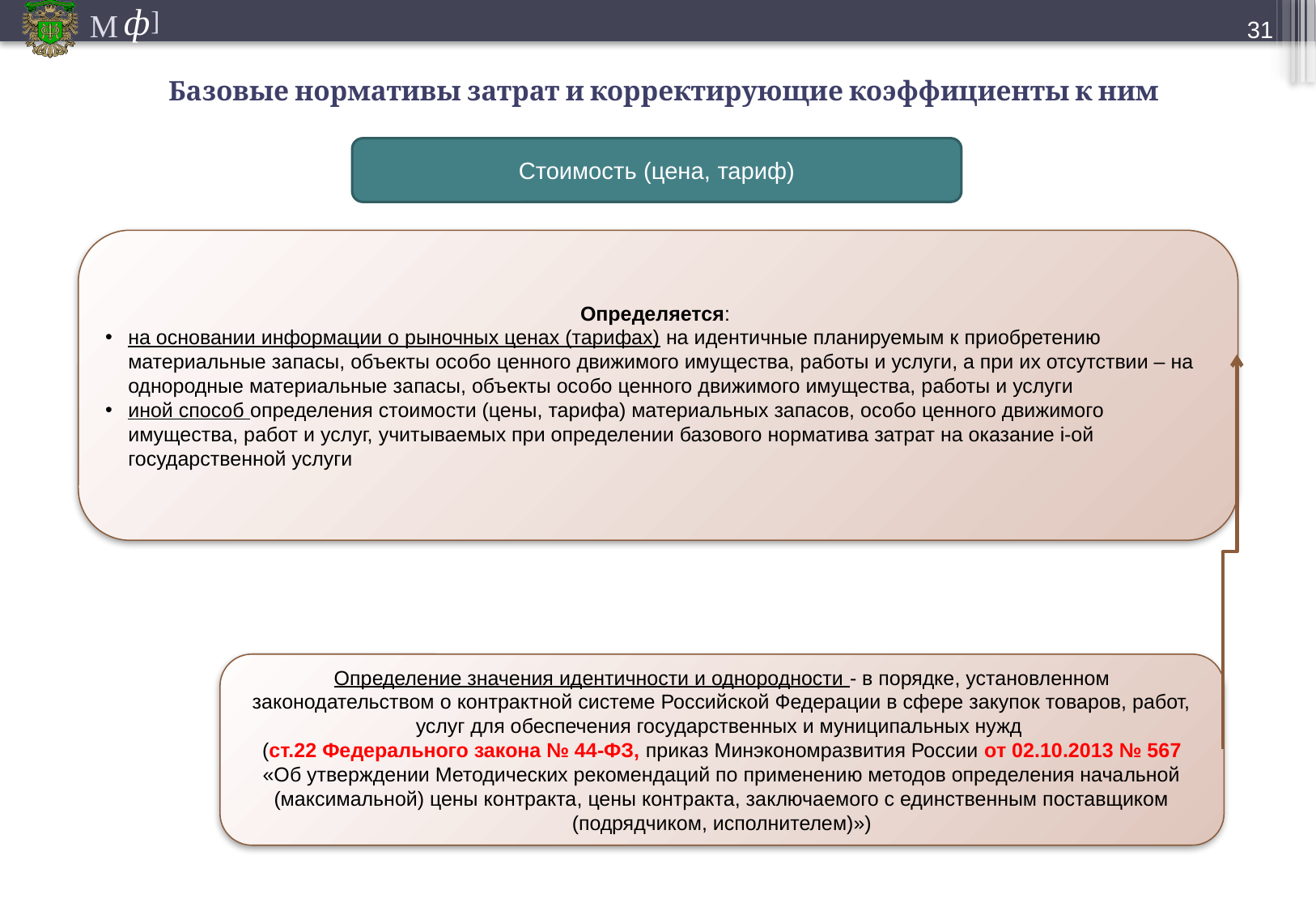

31
# Базовые нормативы затрат и корректирующие коэффициенты к ним
Стоимость (цена, тариф)
Определяется:
на основании информации о рыночных ценах (тарифах) на идентичные планируемым к приобретению материальные запасы, объекты особо ценного движимого имущества, работы и услуги, а при их отсутствии – на однородные материальные запасы, объекты особо ценного движимого имущества, работы и услуги
иной способ определения стоимости (цены, тарифа) материальных запасов, особо ценного движимого имущества, работ и услуг, учитываемых при определении базового норматива затрат на оказание i-ой государственной услуги
Определение значения идентичности и однородности - в порядке, установленном законодательством о контрактной системе Российской Федерации в сфере закупок товаров, работ, услуг для обеспечения государственных и муниципальных нужд
(ст.22 Федерального закона № 44-ФЗ, приказ Минэкономразвития России от 02.10.2013 № 567 «Об утверждении Методических рекомендаций по применению методов определения начальной (максимальной) цены контракта, цены контракта, заключаемого с единственным поставщиком (подрядчиком, исполнителем)»)